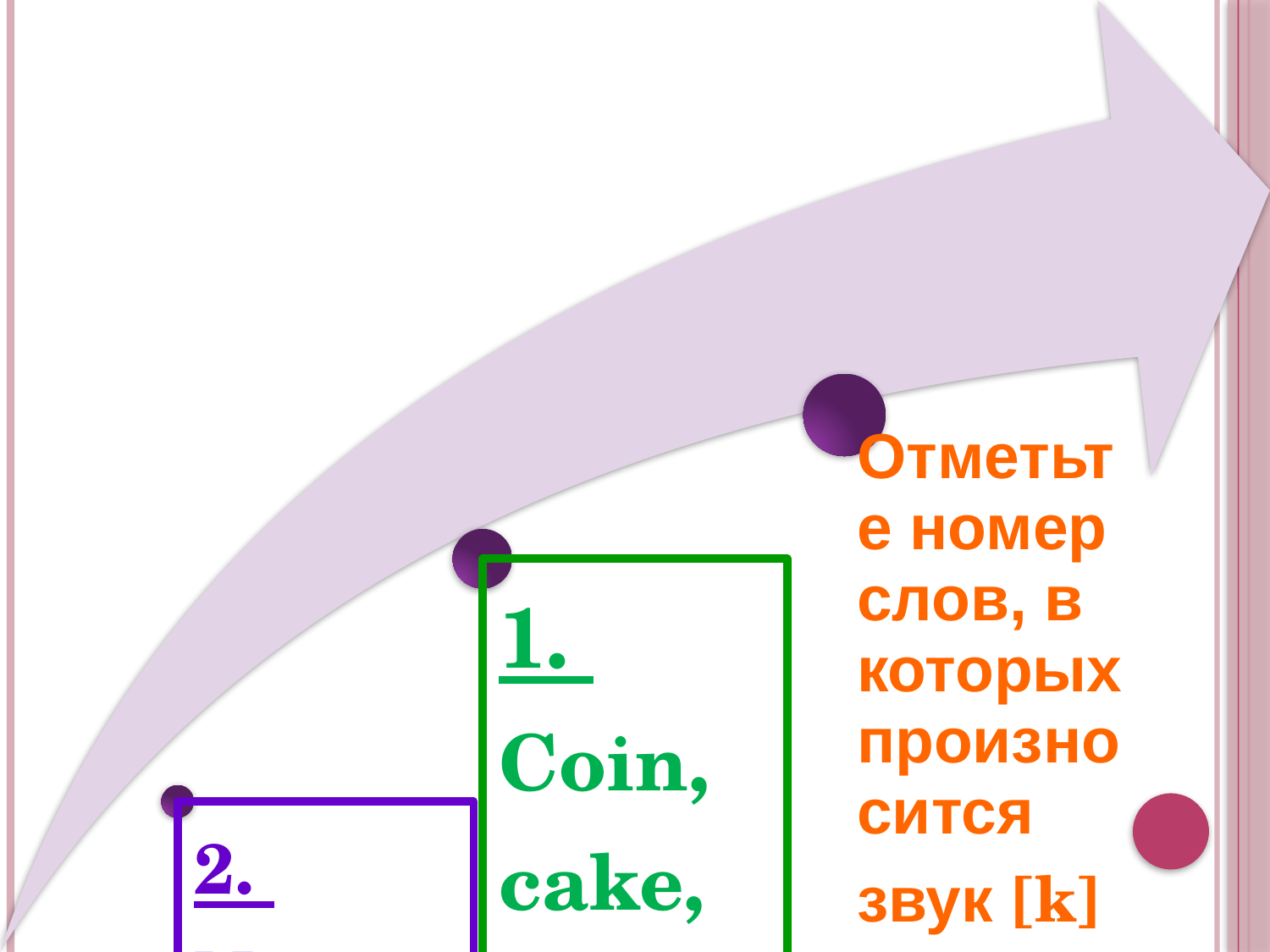

Отметьте номер слов, в которых произносится звук [k]